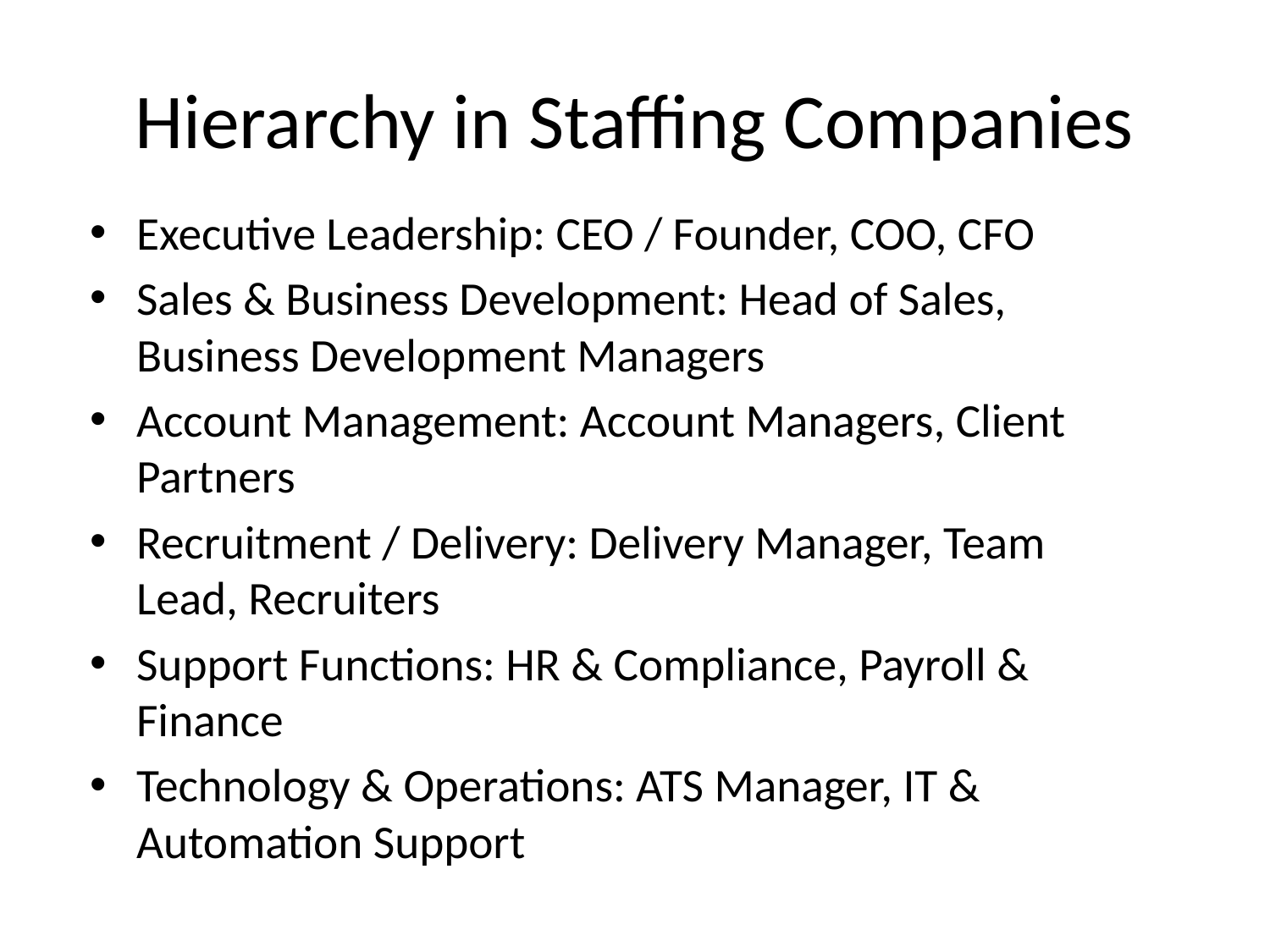

# Hierarchy in Staffing Companies
Executive Leadership: CEO / Founder, COO, CFO
Sales & Business Development: Head of Sales, Business Development Managers
Account Management: Account Managers, Client Partners
Recruitment / Delivery: Delivery Manager, Team Lead, Recruiters
Support Functions: HR & Compliance, Payroll & Finance
Technology & Operations: ATS Manager, IT & Automation Support